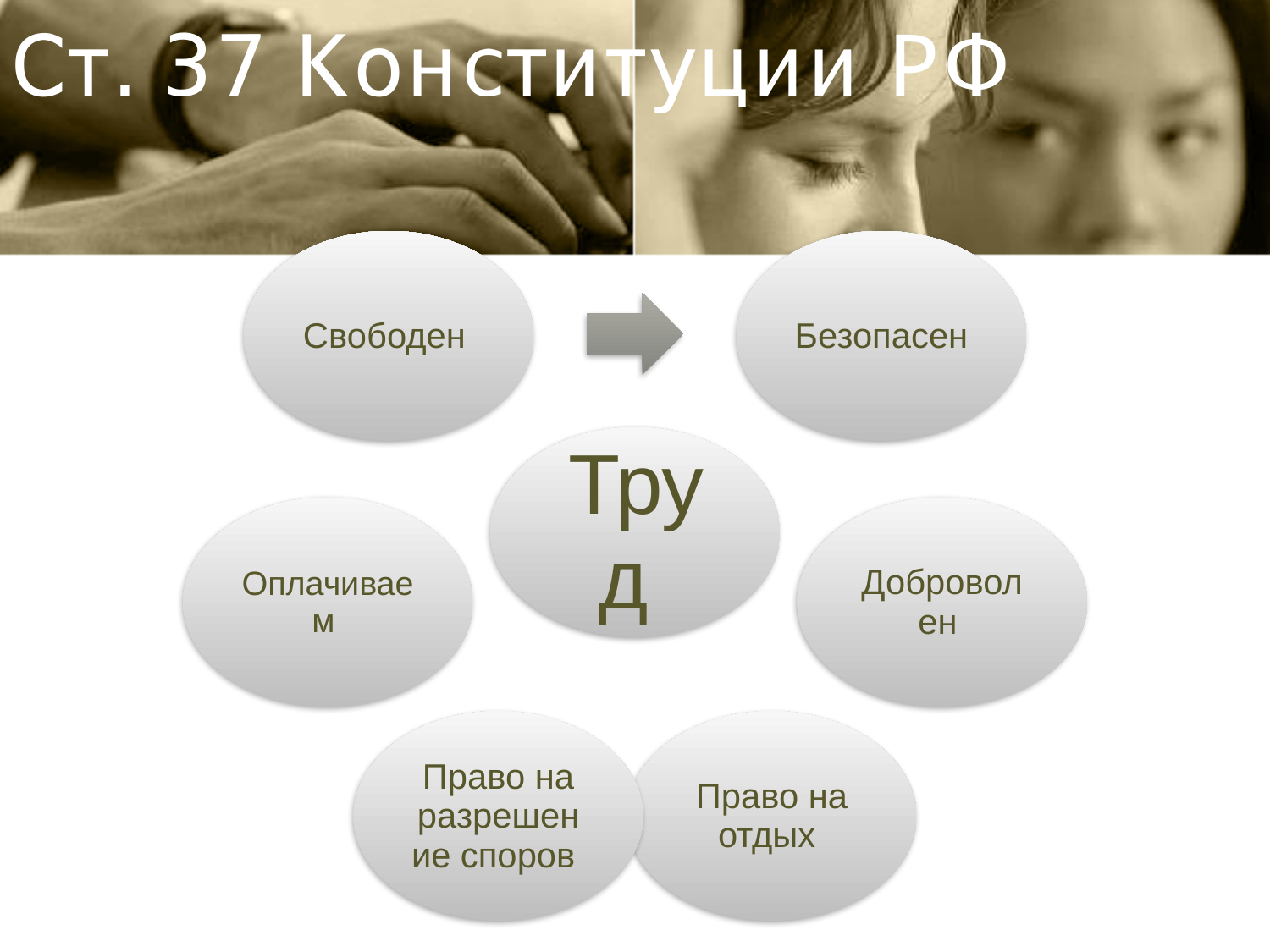

Ст. 37 Конституции РФ
Труд
Безопасен
Доброволен
Оплачиваем
Свободен
Право на разрешение споров
Право на отдых